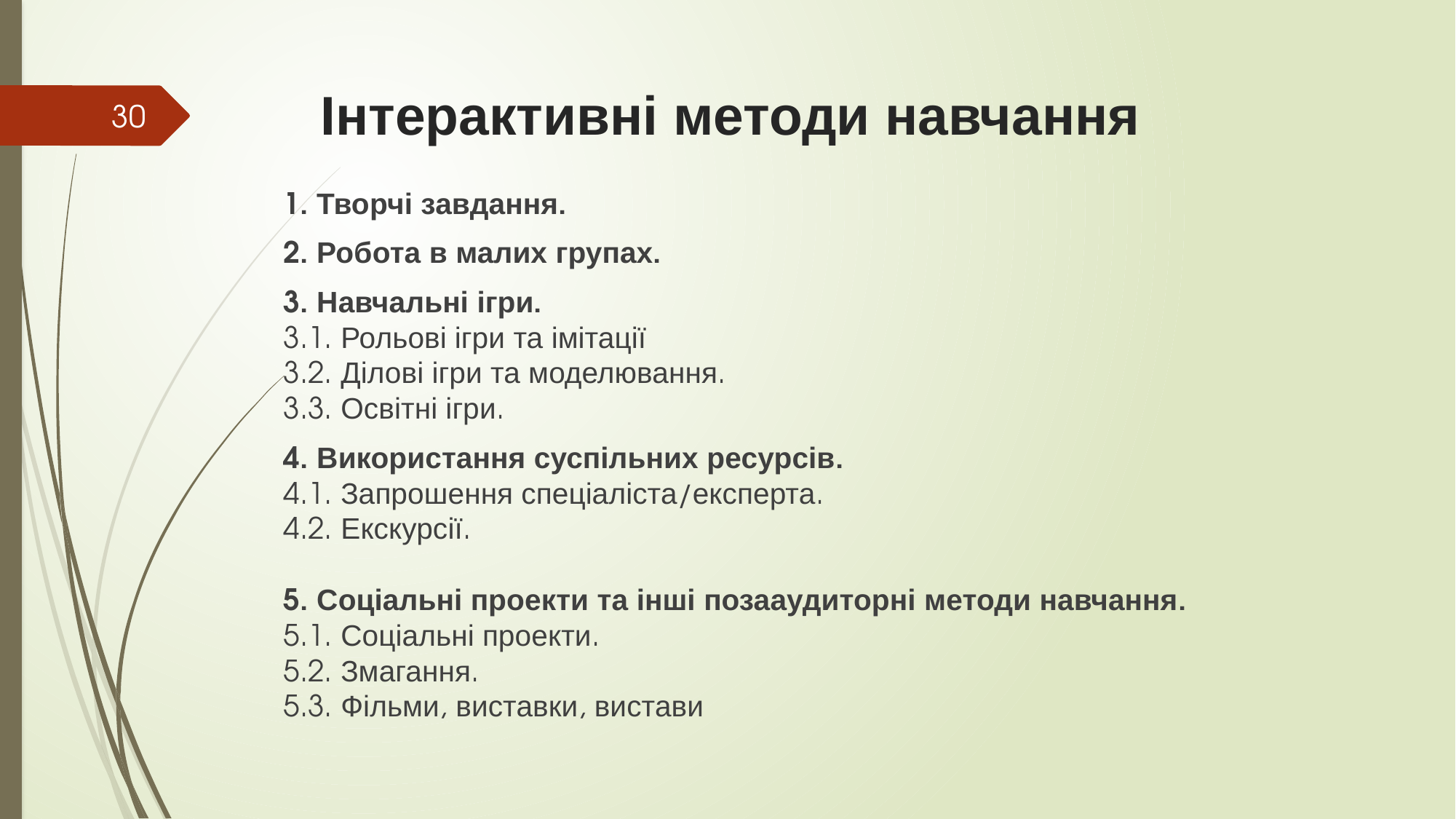

# Інтерактивні методи навчання
30
	1. Творчі завдання.
	2. Робота в малих групах.
	3. Навчальні ігри.
3.1. Рольові ігри та імітації
3.2. Ділові ігри та моделювання.
3.3. Освітні ігри.
	4. Використання суспільних ресурсів.
4.1. Запрошення спеціаліста/експерта.
4.2. Екскурсії.
5. Соціальні проекти та інші позааудиторні методи навчання.
5.1. Соціальні проекти.
5.2. Змагання.
5.3. Фільми, виставки, вистави